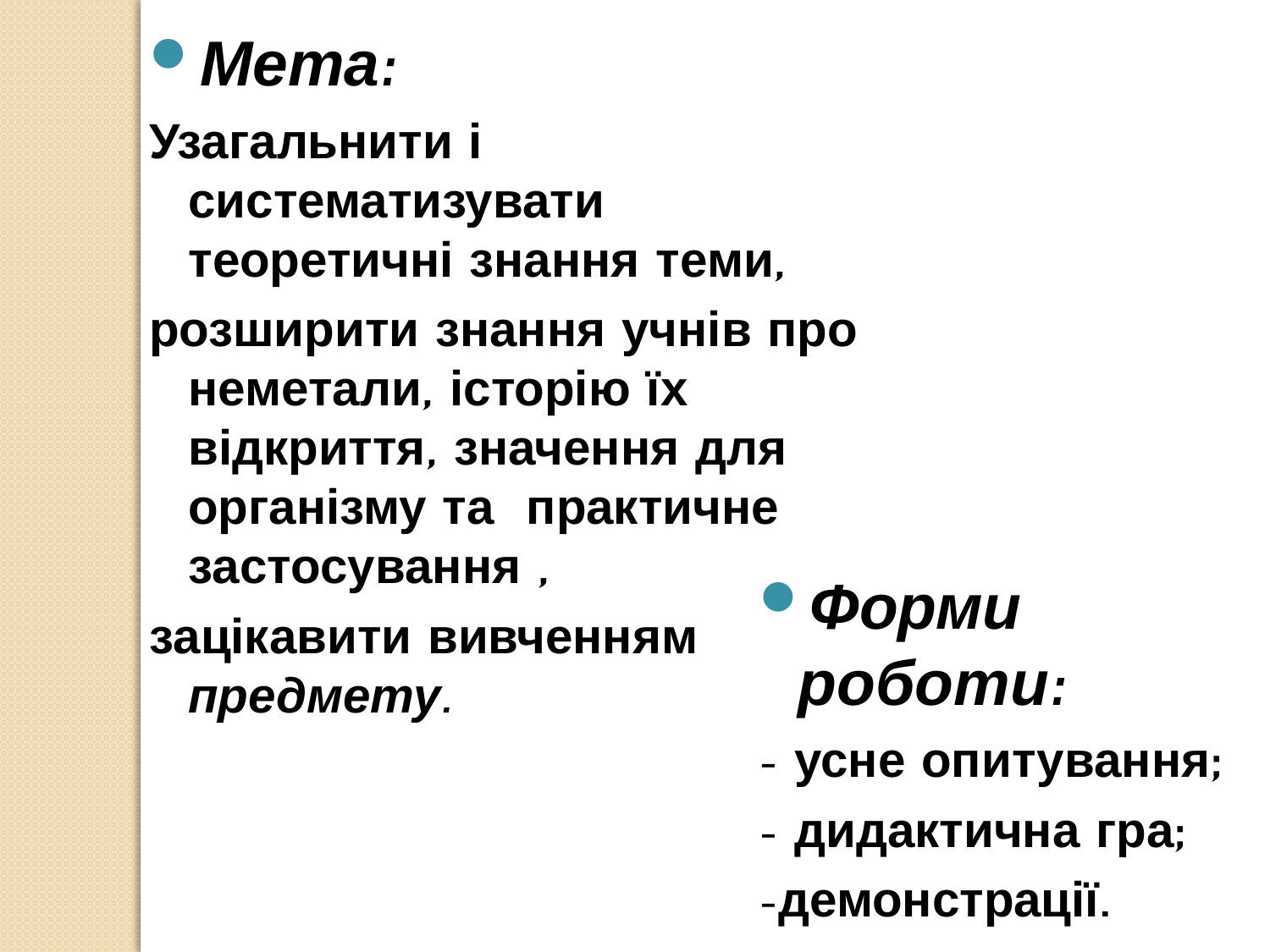

Мета:
Узагальнити і систематизувати теоретичні знання теми,
розширити знання учнів про неметали, історію їх відкриття, значення для організму та  практичне застосування ,
зацікавити вивченням предмету.

Форми роботи:
- усне опитування;
- дидактична гра;
-демонстрації.